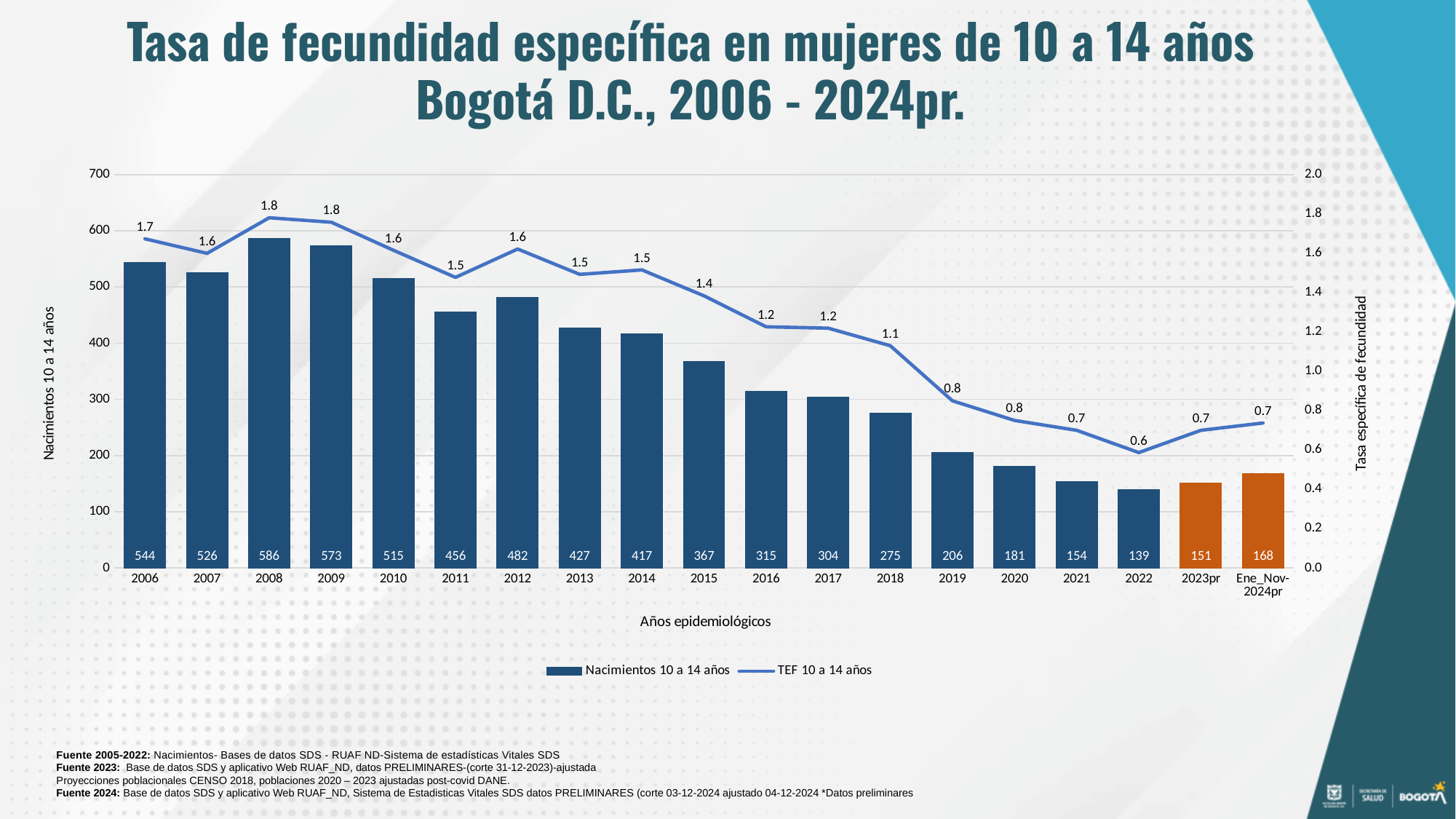

Tasa de fecundidad específica en mujeres de 10 a 14 años Bogotá D.C., 2006 - 2024pr.

### Chart

| Category | Nacimientos 10 a 14 años | TEF 10 a 14 años |
|---|---|---|
| 2006 | 544.0 | 1.6735680840721847 |
| 2007 | 526.0 | 1.5996253349025475 |
| 2008 | 586.0 | 1.780684135198291 |
| 2009 | 573.0 | 1.7579976621392346 |
| 2010 | 515.0 | 1.6153872694936466 |
| 2011 | 456.0 | 1.4776409591704471 |
| 2012 | 482.0 | 1.6217925855142294 |
| 2013 | 427.0 | 1.4929078138165646 |
| 2014 | 417.0 | 1.5155975706824552 |
| 2015 | 367.0 | 1.3837568810798582 |
| 2016 | 315.0 | 1.226482681285821 |
| 2017 | 304.0 | 1.2193263222069808 |
| 2018 | 275.0 | 1.129952788518036 |
| 2019 | 206.0 | 0.8499997936893705 |
| 2020 | 181.0 | 0.7501782191349327 |
| 2021 | 154.0 | 0.7 |
| 2022 | 139.0 | 0.5866166987406732 |
| 2023pr | 151.0 | 0.7 |
| Ene_Nov-2024pr | 168.0 | 0.7371330788469133 |
Fuente 2005-2022: Nacimientos- Bases de datos SDS - RUAF ND-Sistema de estadísticas Vitales SDS
Fuente 2023:  Base de datos SDS y aplicativo Web RUAF_ND, datos PRELIMINARES-(corte 31-12-2023)-ajustada
Proyecciones poblacionales CENSO 2018, poblaciones 2020 – 2023 ajustadas post-covid DANE.
Fuente 2024: Base de datos SDS y aplicativo Web RUAF_ND, Sistema de Estadisticas Vitales SDS datos PRELIMINARES (corte 03-12-2024 ajustado 04-12-2024 *Datos preliminares